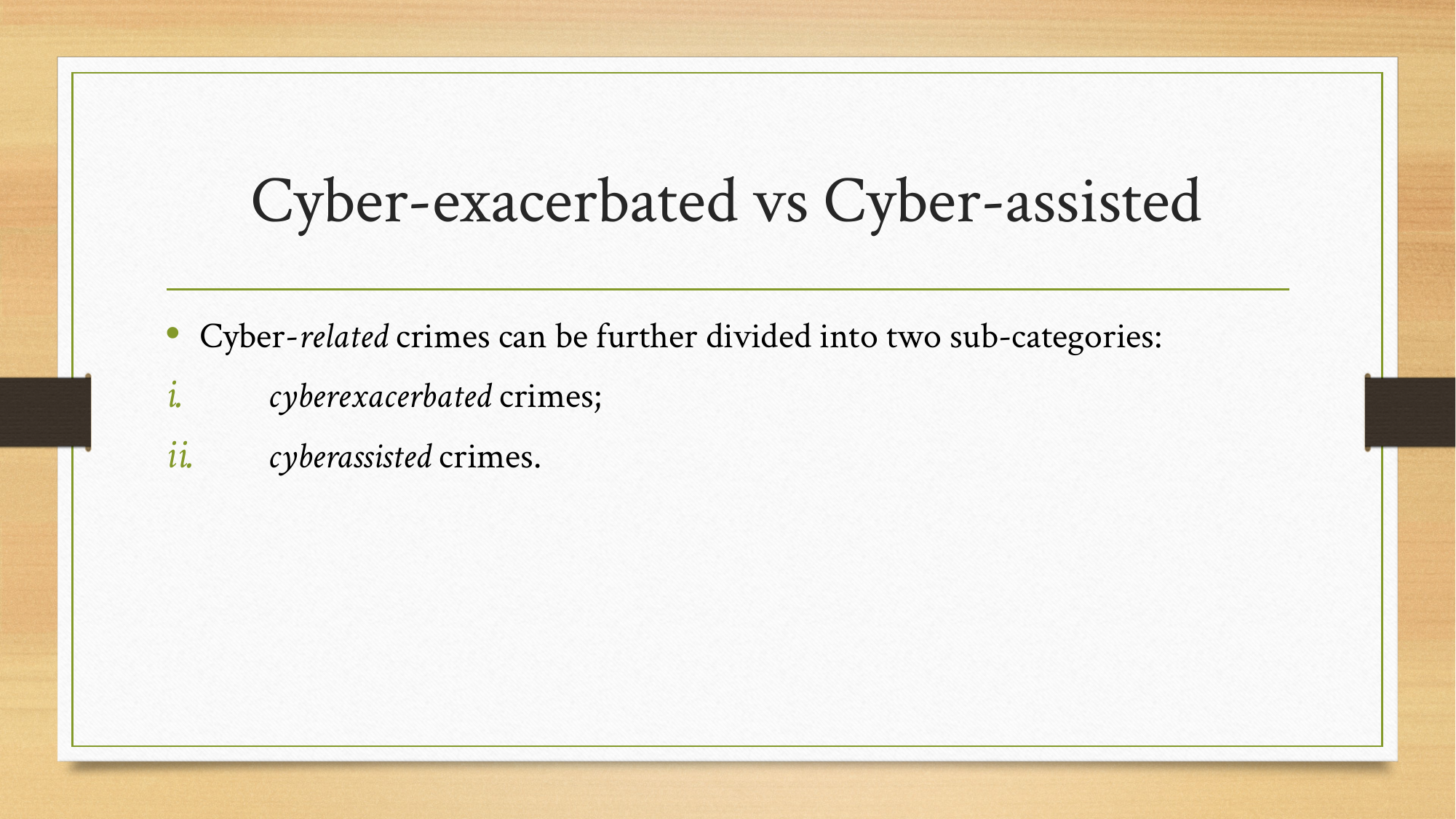

# Cyber-exacerbated vs Cyber-assisted
Cyber-related crimes can be further divided into two sub-categories:
cyberexacerbated crimes;
cyberassisted crimes.